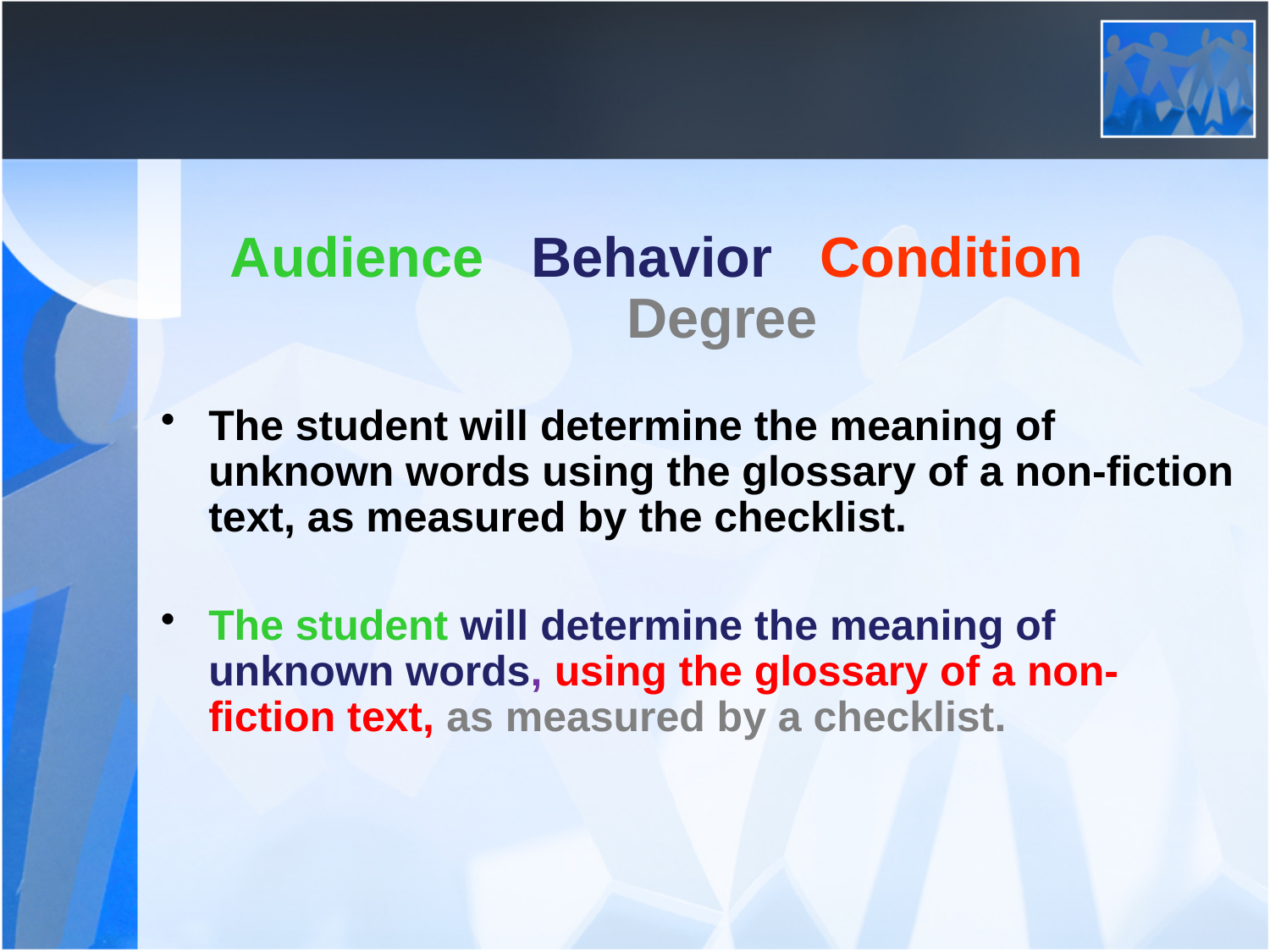

#
Audience   Behavior   Condition	Degree

The student will determine the meaning of unknown words using the glossary of a non-fiction text, as measured by the checklist.

The student will determine the meaning of unknown words, using the glossary of a non-fiction text, as measured by a checklist.